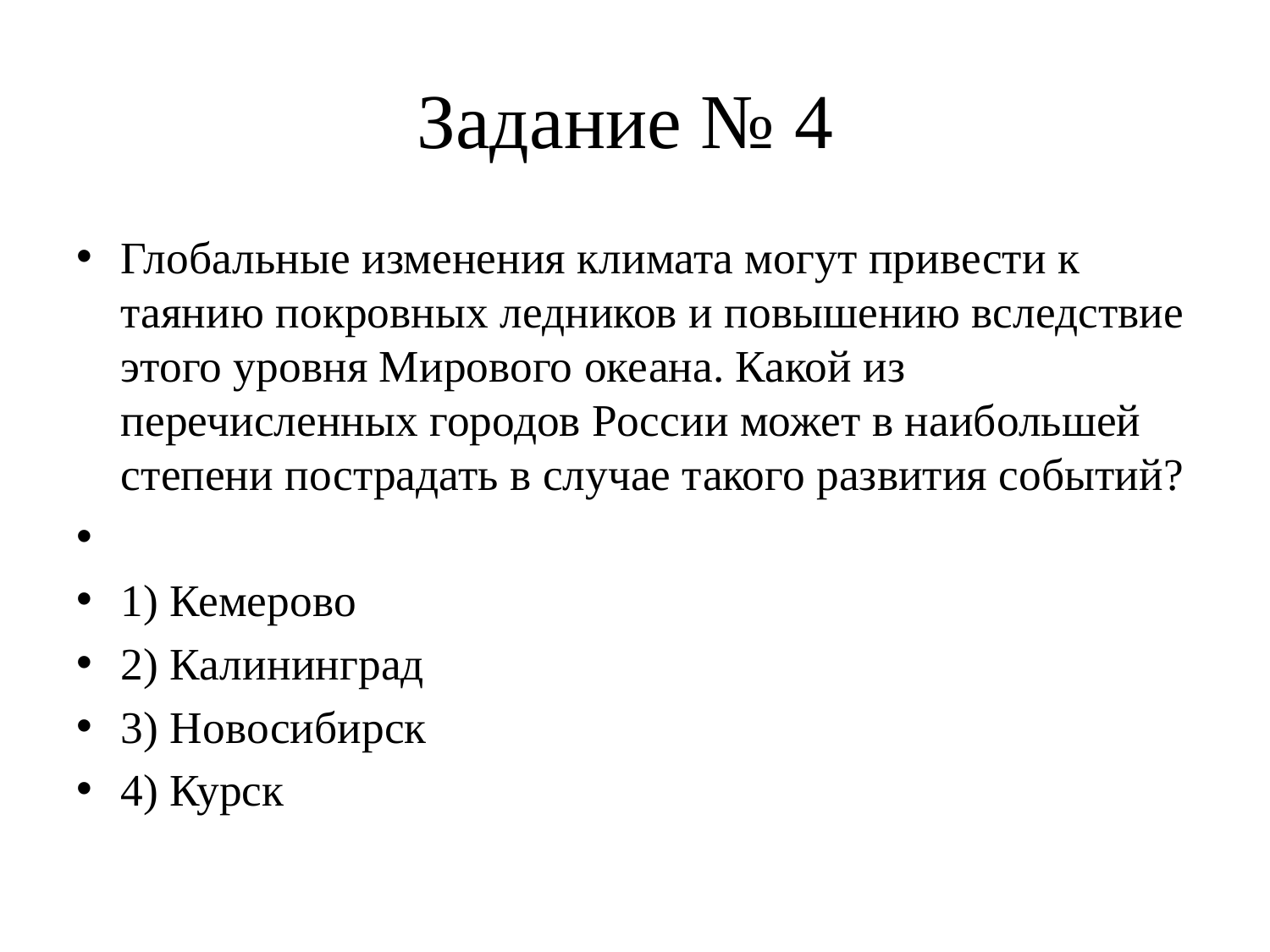

# Задание № 4
Глобальные изменения климата могут привести к таянию покровных ледников и повышению вследствие этого уровня Мирового океана. Какой из перечисленных городов России может в наибольшей степени пострадать в случае такого развития событий?

1) Кемерово
2) Калининград
3) Новосибирск
4) Курск